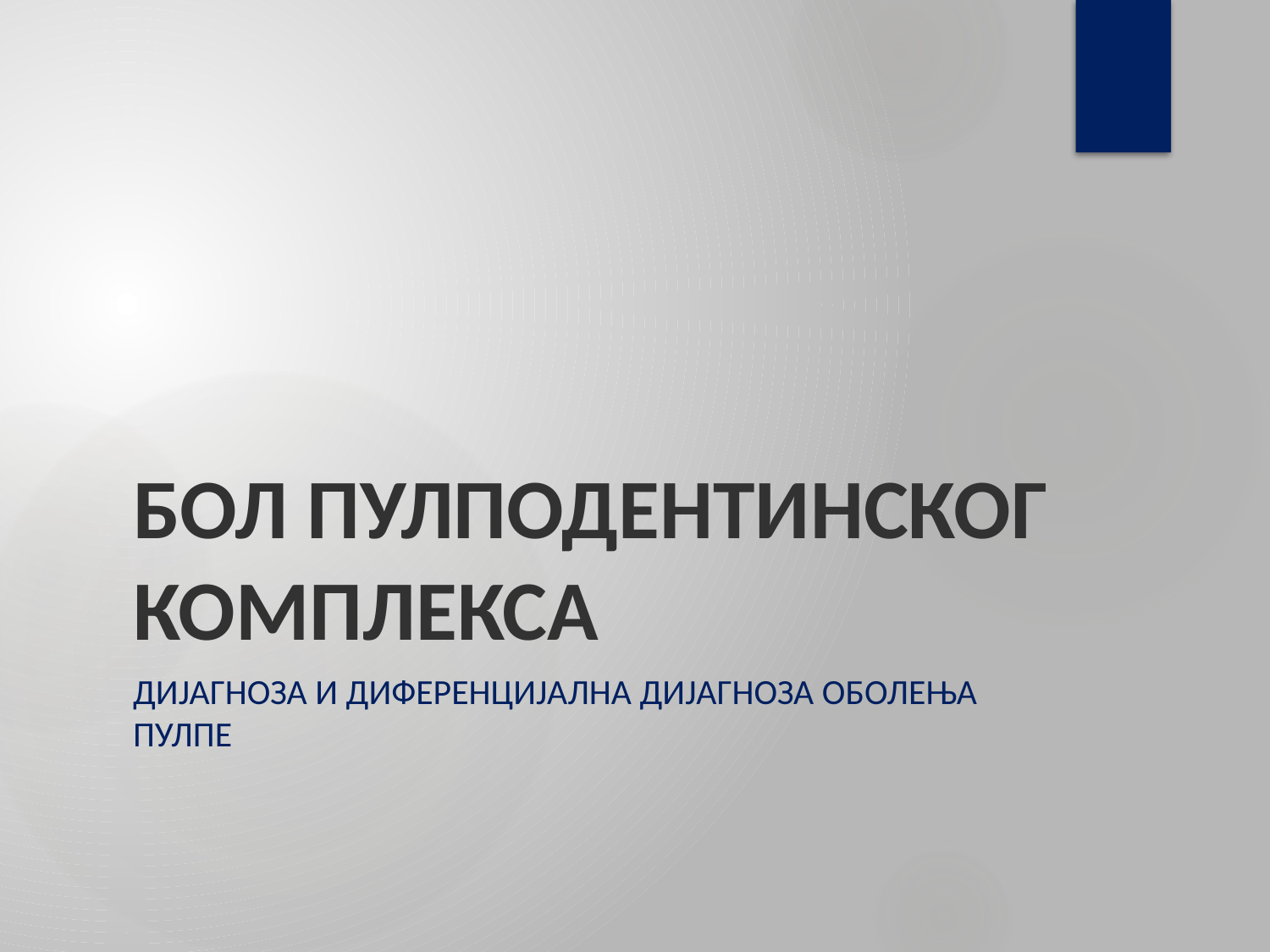

# БОЛ ПУЛПОДЕНТИНСКОГ КОМПЛЕКСА
Дијагноза и диференцијална дијагноза оболења пулпе